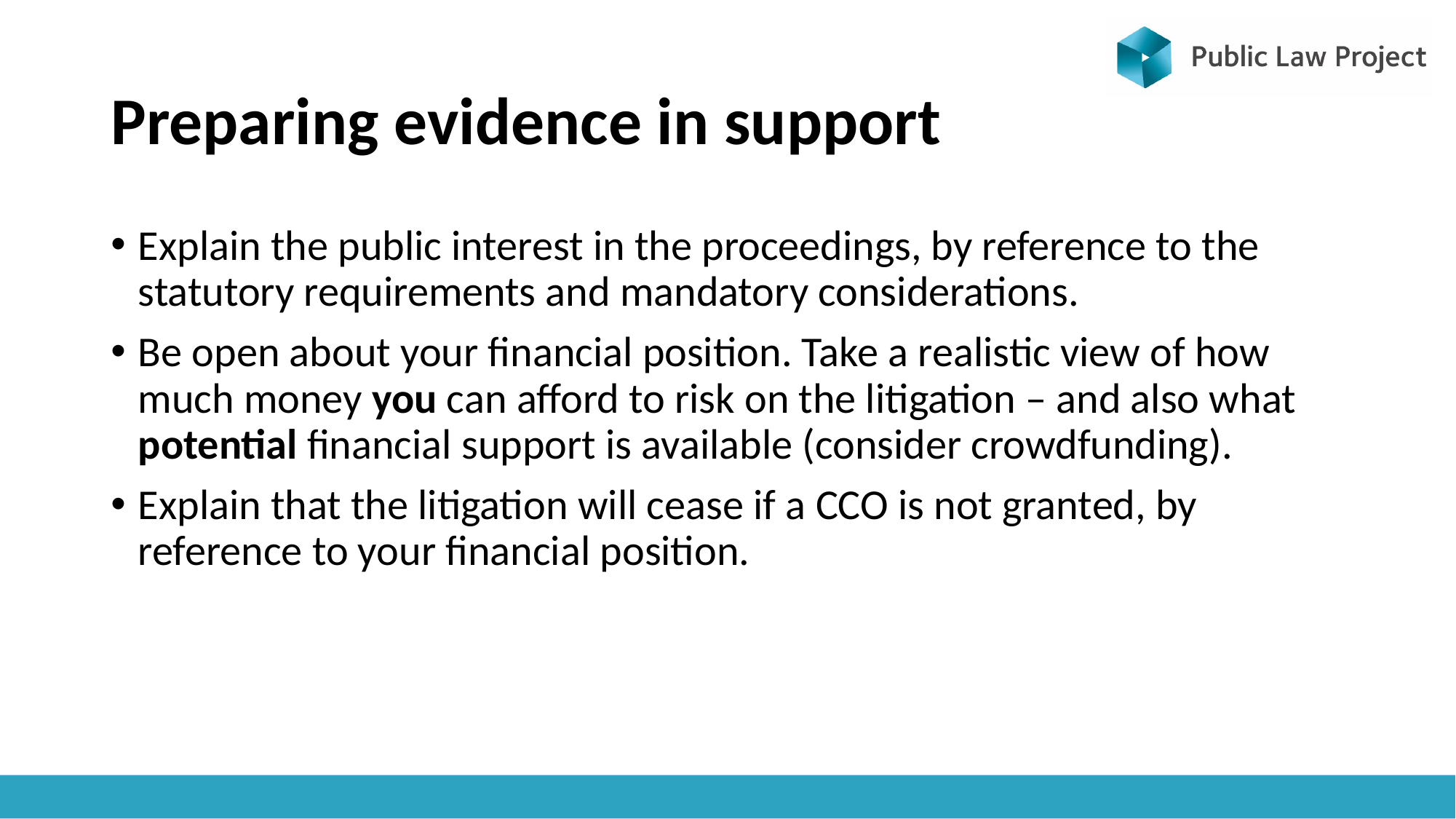

# Preparing evidence in support
Explain the public interest in the proceedings, by reference to the statutory requirements and mandatory considerations.
Be open about your financial position. Take a realistic view of how much money you can afford to risk on the litigation – and also what potential financial support is available (consider crowdfunding).
Explain that the litigation will cease if a CCO is not granted, by reference to your financial position.